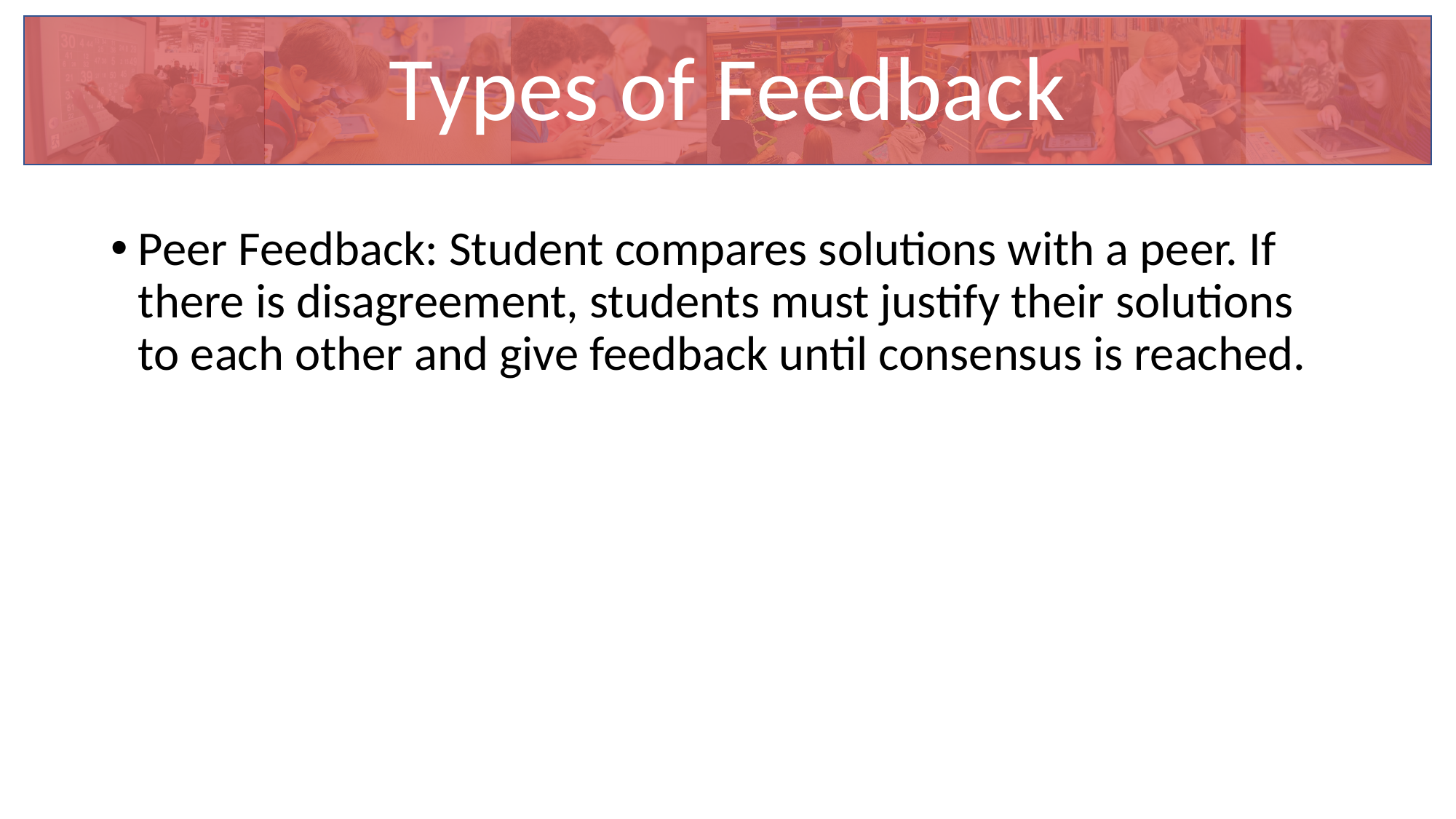

# Types of Feedback
Peer Feedback: Student compares solutions with a peer. If there is disagreement, students must justify their solutions to each other and give feedback until consensus is reached.